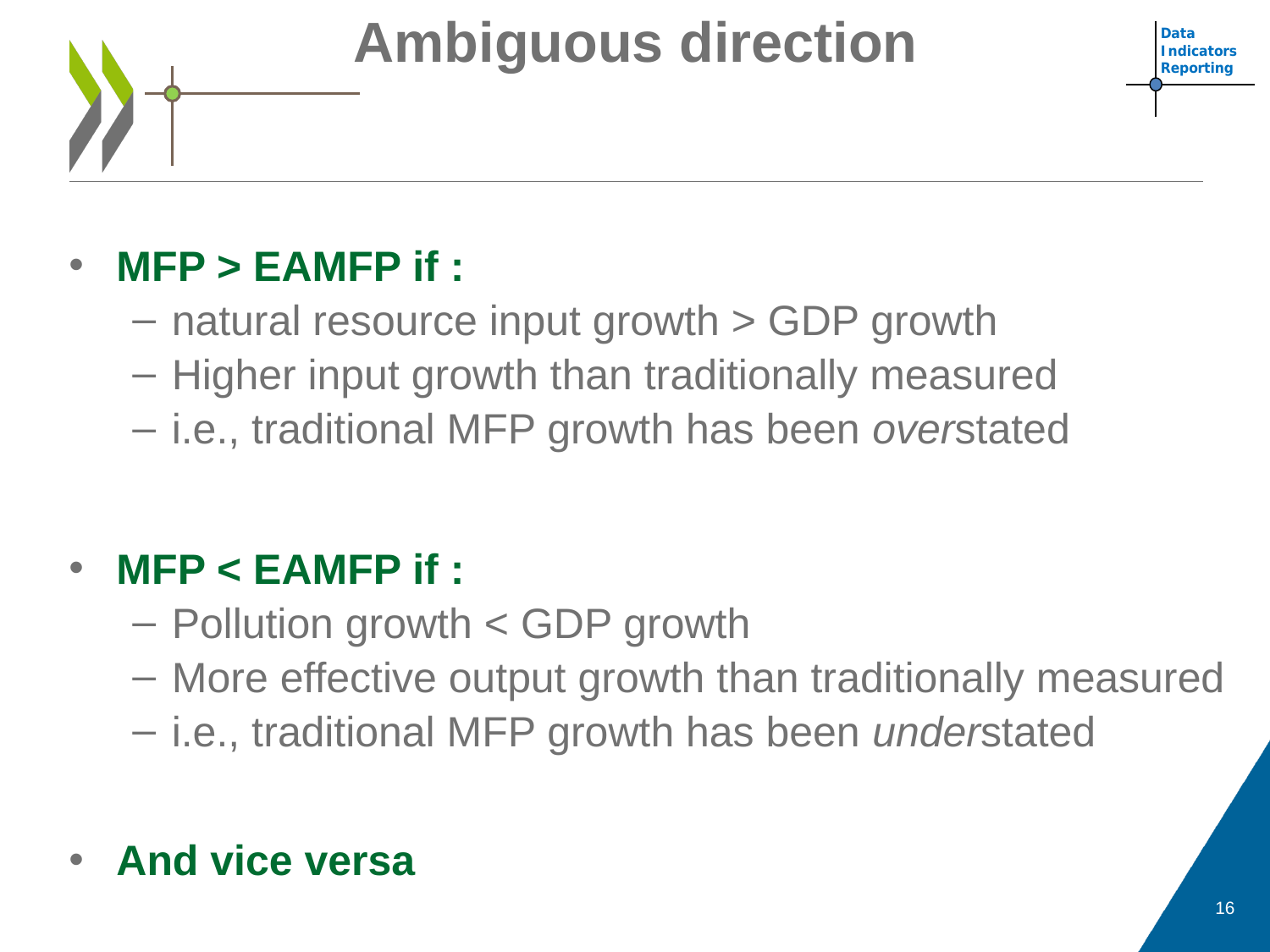

# Ambiguous direction

MFP > EAMFP if :
natural resource input growth > GDP growth
Higher input growth than traditionally measured
i.e., traditional MFP growth has been overstated

MFP < EAMFP if :
Pollution growth < GDP growth
More effective output growth than traditionally measured
i.e., traditional MFP growth has been understated

And vice versa
16